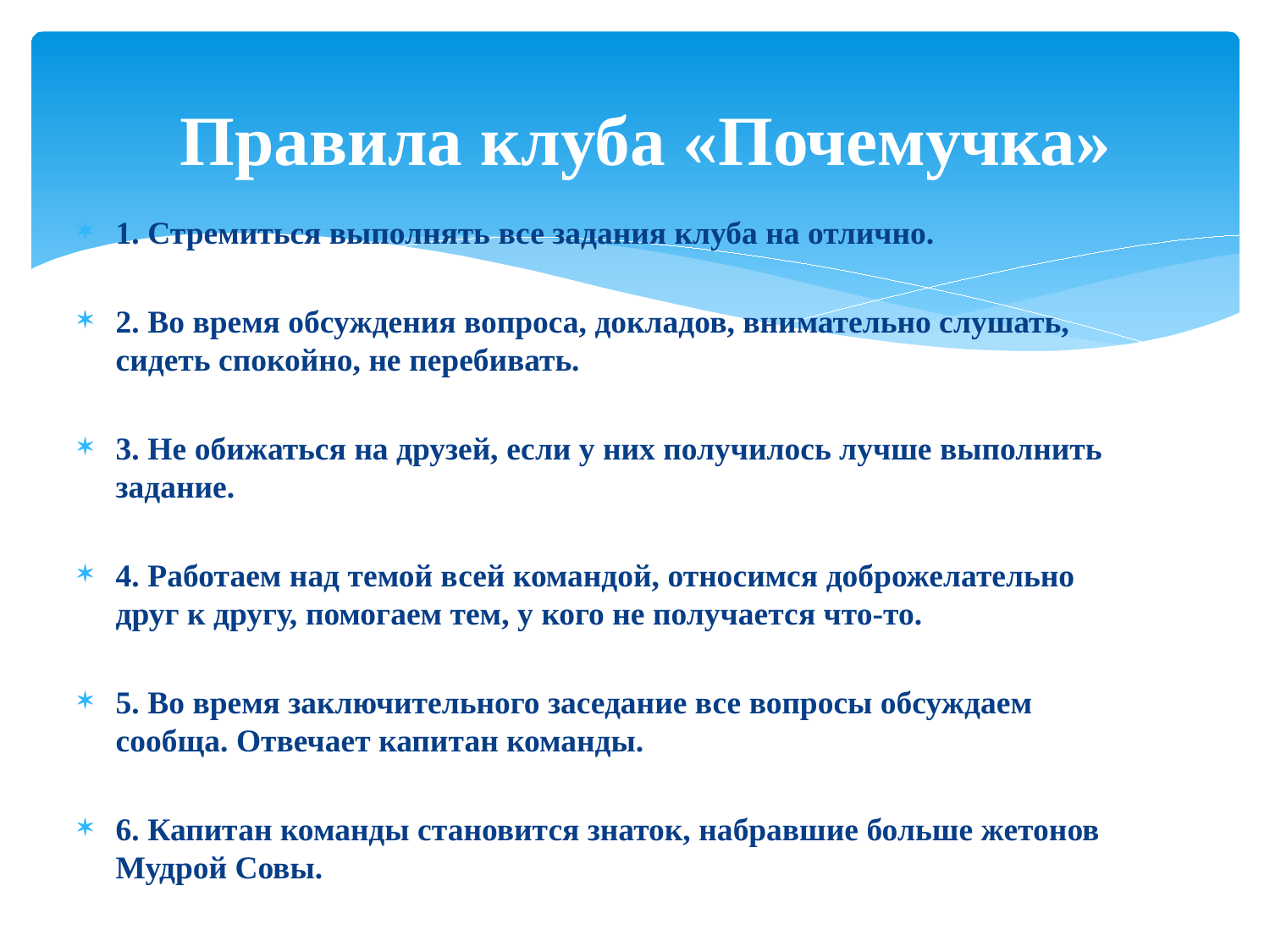

# Правила клуба «Почемучка»
1. Стремиться выполнять все задания клуба на отлично.

2. Во время обсуждения вопроса, докладов, внимательно слушать, сидеть спокойно, не перебивать.

3. Не обижаться на друзей, если у них получилось лучше выполнить задание.

4. Работаем над темой всей командой, относимся доброжелательно друг к другу, помогаем тем, у кого не получается что-то.

5. Во время заключительного заседание все вопросы обсуждаем сообща. Отвечает капитан команды.

6. Капитан команды становится знаток, набравшие больше жетонов Мудрой Совы.